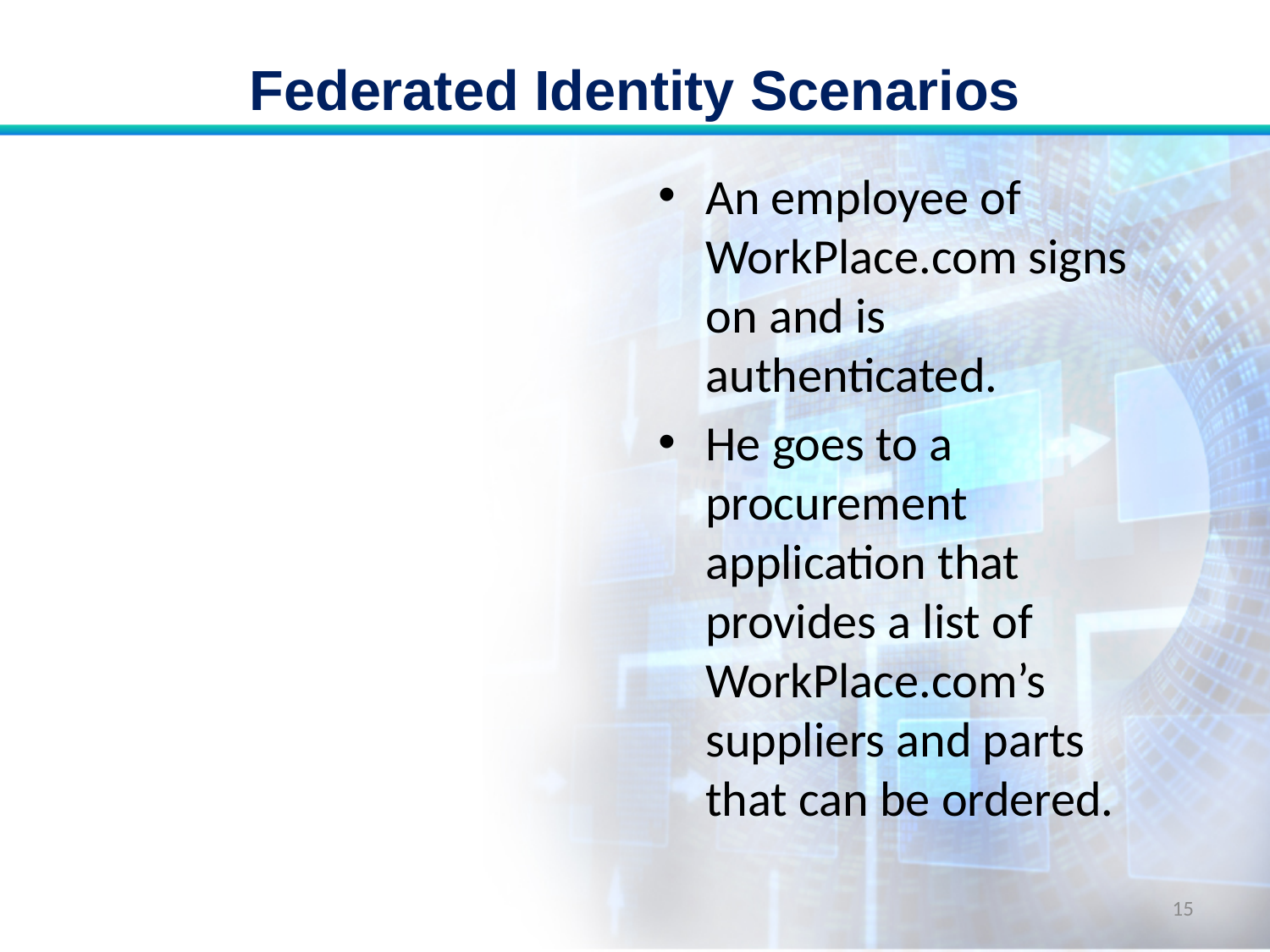

# Federated Identity Scenarios
An employee of WorkPlace.com signs on and is authenticated.
He goes to a procurement application that provides a list of WorkPlace.com’s suppliers and parts that can be ordered.
15